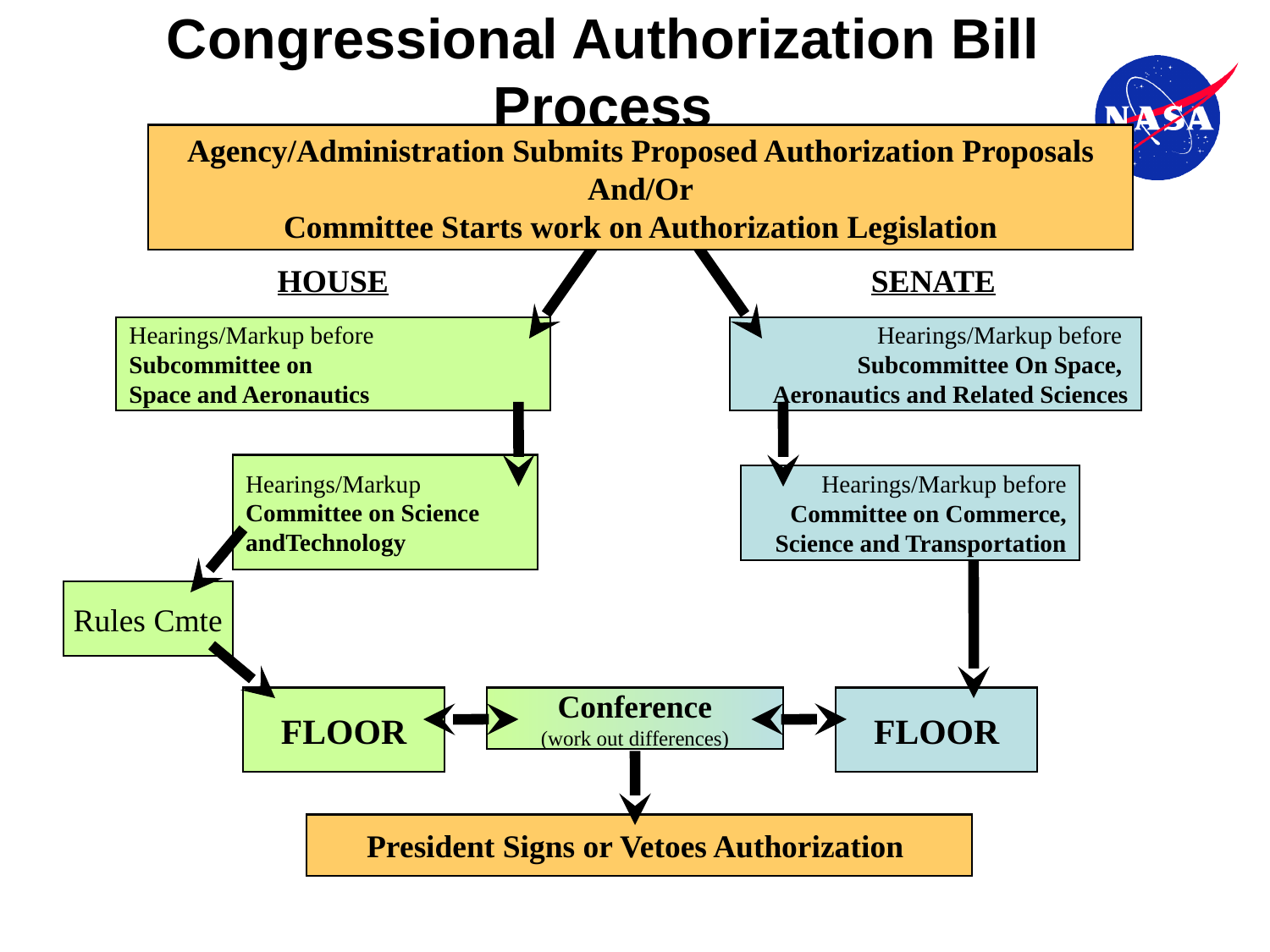

# Congressional Authorization Bill Process
Agency/Administration Submits Proposed Authorization Proposals
And/Or
Committee Starts work on Authorization Legislation

HOUSE
SENATE
Hearings/Markup before
Subcommittee on
Space and Aeronautics
Hearings/Markup before
Subcommittee On Space,
Aeronautics and Related Sciences

Hearings/Markup
Committee on Science
andTechnology

Hearings/Markup before
Committee on Commerce,
Science and Transportation

Rules Cmte

FLOOR
Conference
(work out differences)
FLOOR

President Signs or Vetoes Authorization